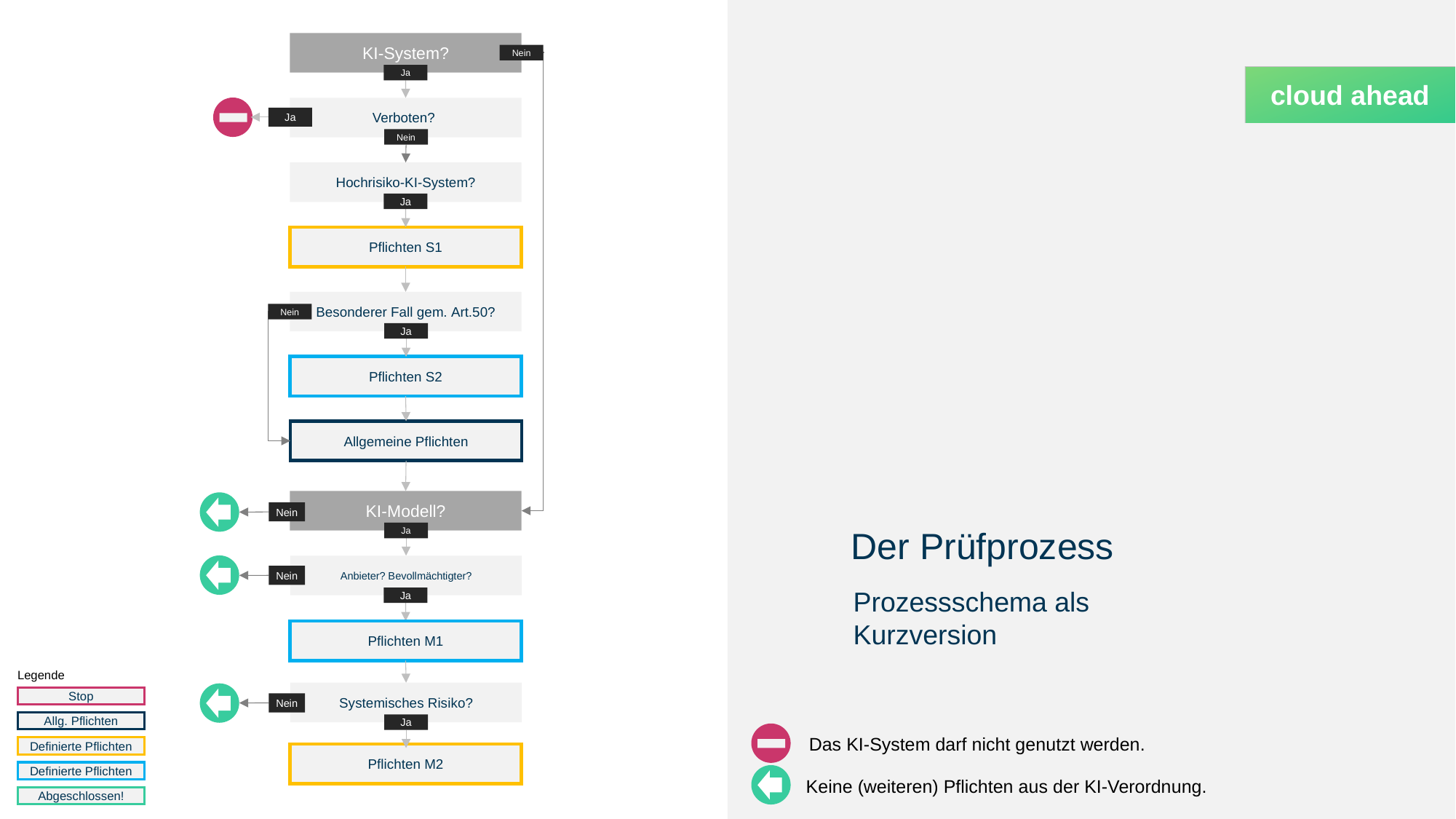

KI-System?
Nein
Ja
cloud ahead

Verboten?
Ja
Nein
Hochrisiko-KI-System?
Ja
Pflichten S1
Besonderer Fall gem. Art.50?
Nein
Ja
Pflichten S2
Allgemeine Pflichten
KI-Modell?

# Der Prüfprozess
Nein
Ja

Anbieter? Bevollmächtigter?
Nein
Prozessschema als Kurzversion
Ja
Pflichten M1
Legende
Systemisches Risiko?

Stop
Nein
Allg. Pflichten
Ja

Das KI-System darf nicht genutzt werden.
Definierte Pflichten
Pflichten M2
Definierte Pflichten

Keine (weiteren) Pflichten aus der KI-Verordnung.
Abgeschlossen!